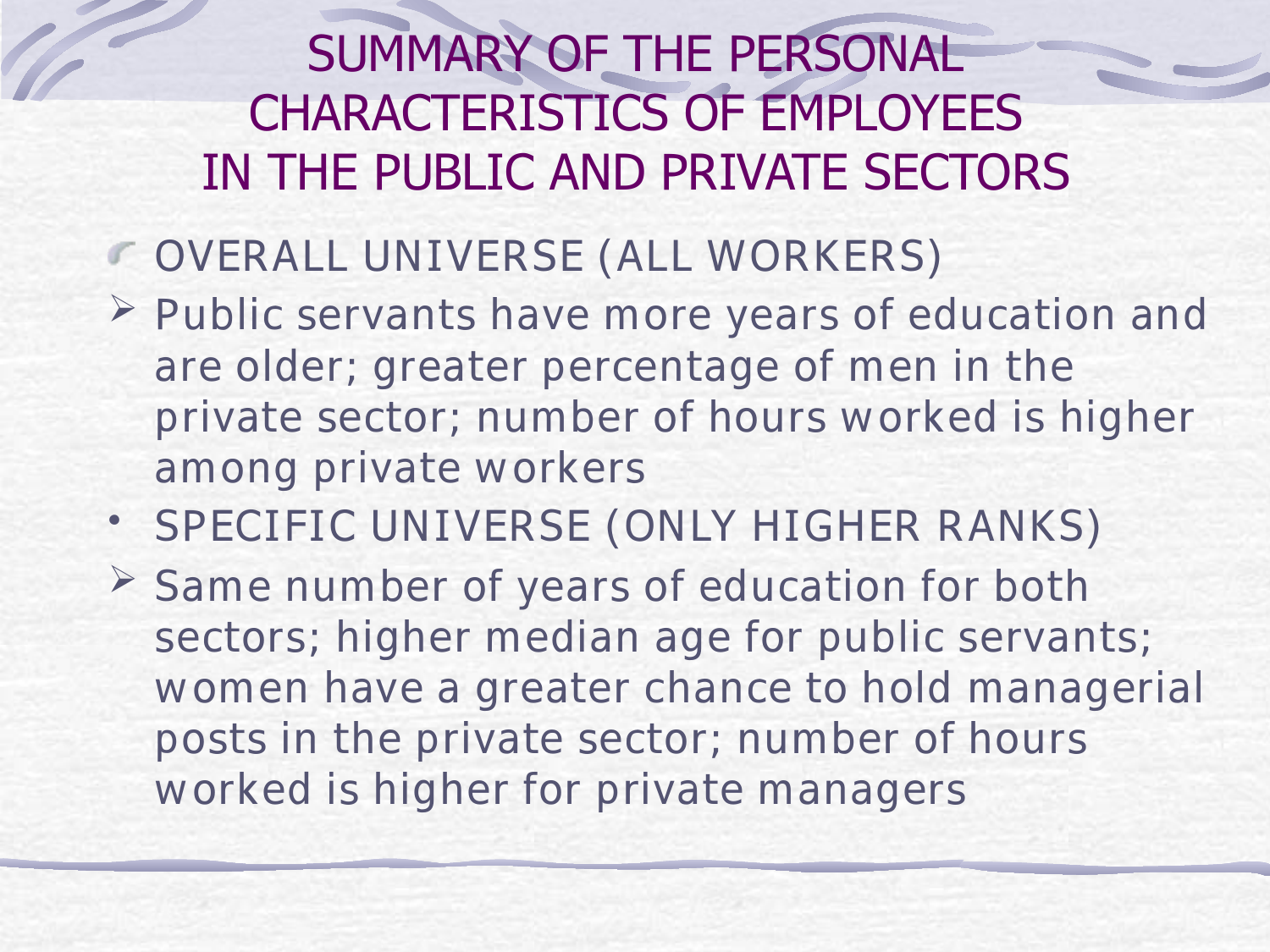

# SUMMARY OF THE PERSONAL CHARACTERISTICS OF EMPLOYEES IN THE PUBLIC AND PRIVATE SECTORS
OVERALL UNIVERSE (ALL WORKERS)
Public servants have more years of education and are older; greater percentage of men in the private sector; number of hours worked is higher among private workers
SPECIFIC UNIVERSE (ONLY HIGHER RANKS)
Same number of years of education for both sectors; higher median age for public servants; women have a greater chance to hold managerial posts in the private sector; number of hours worked is higher for private managers